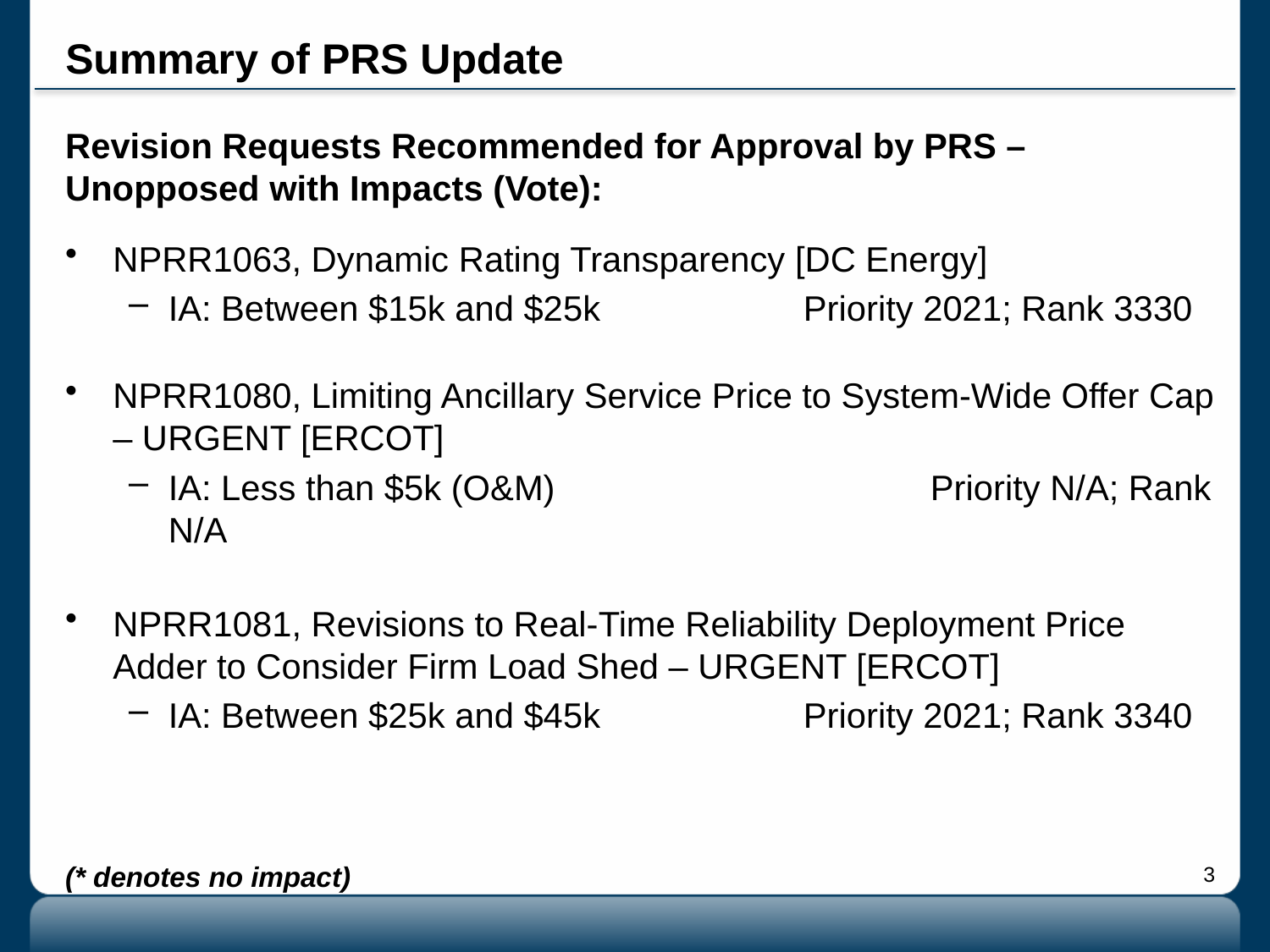

# Summary of PRS Update
Revision Requests Recommended for Approval by PRS – Unopposed with Impacts (Vote):
NPRR1063, Dynamic Rating Transparency [DC Energy]
IA: Between $15k and $25k		Priority 2021; Rank 3330

NPRR1080, Limiting Ancillary Service Price to System-Wide Offer Cap – URGENT [ERCOT]
IA: Less than $5k (O&M)			Priority N/A; Rank N/A

NPRR1081, Revisions to Real-Time Reliability Deployment Price Adder to Consider Firm Load Shed – URGENT [ERCOT]
IA: Between $25k and $45k		Priority 2021; Rank 3340

(* denotes no impact)